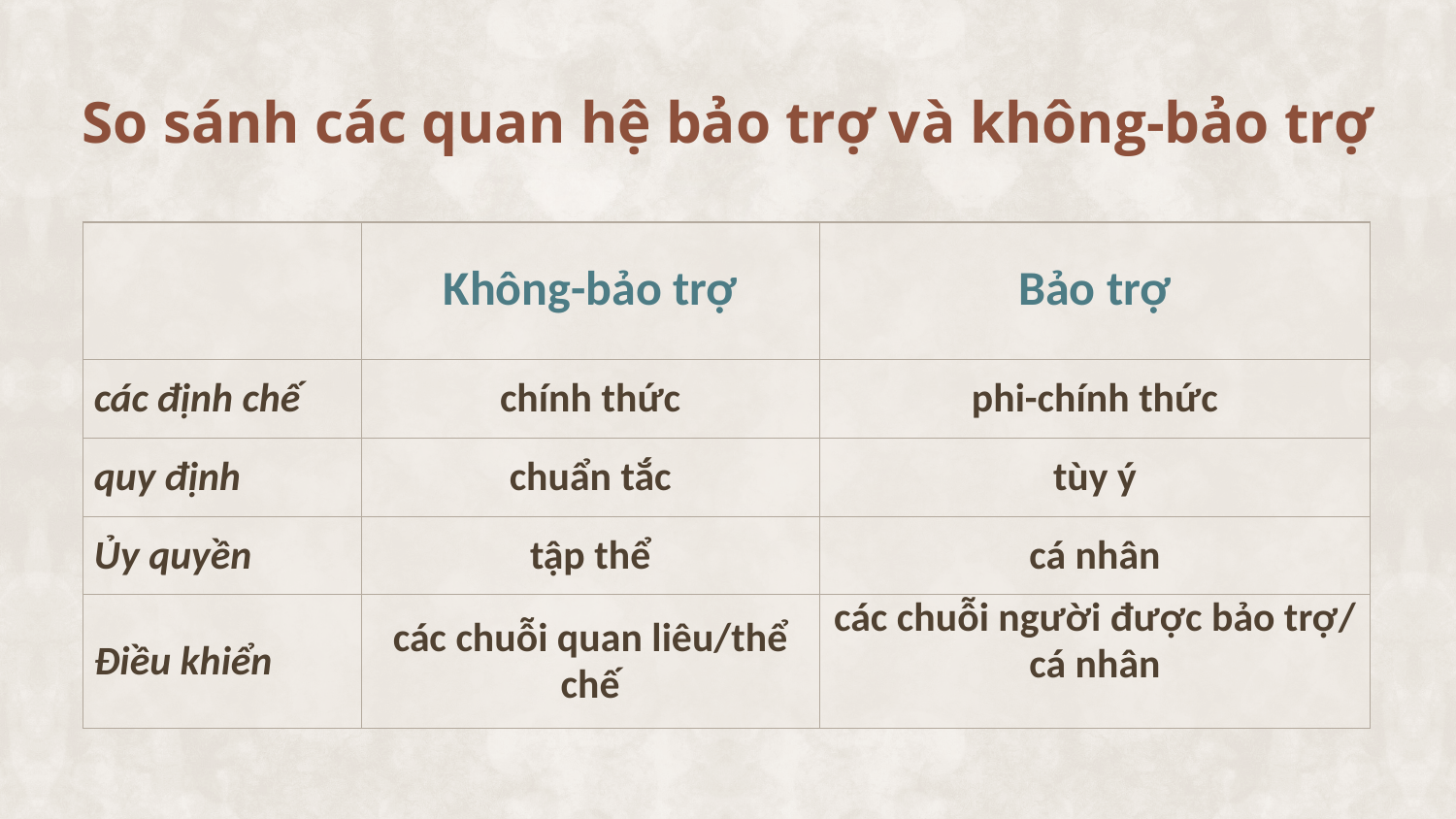

# So sánh các quan hệ bảo trợ và không-bảo trợ
|  | Không-bảo trợ | Bảo trợ |
| --- | --- | --- |
| các định chế | chính thức | phi-chính thức |
| quy định | chuẩn tắc | tùy ý |
| Ủy quyền | tập thể | cá nhân |
| Điều khiển | các chuỗi quan liêu/thể chế | các chuỗi người được bảo trợ/ cá nhân |